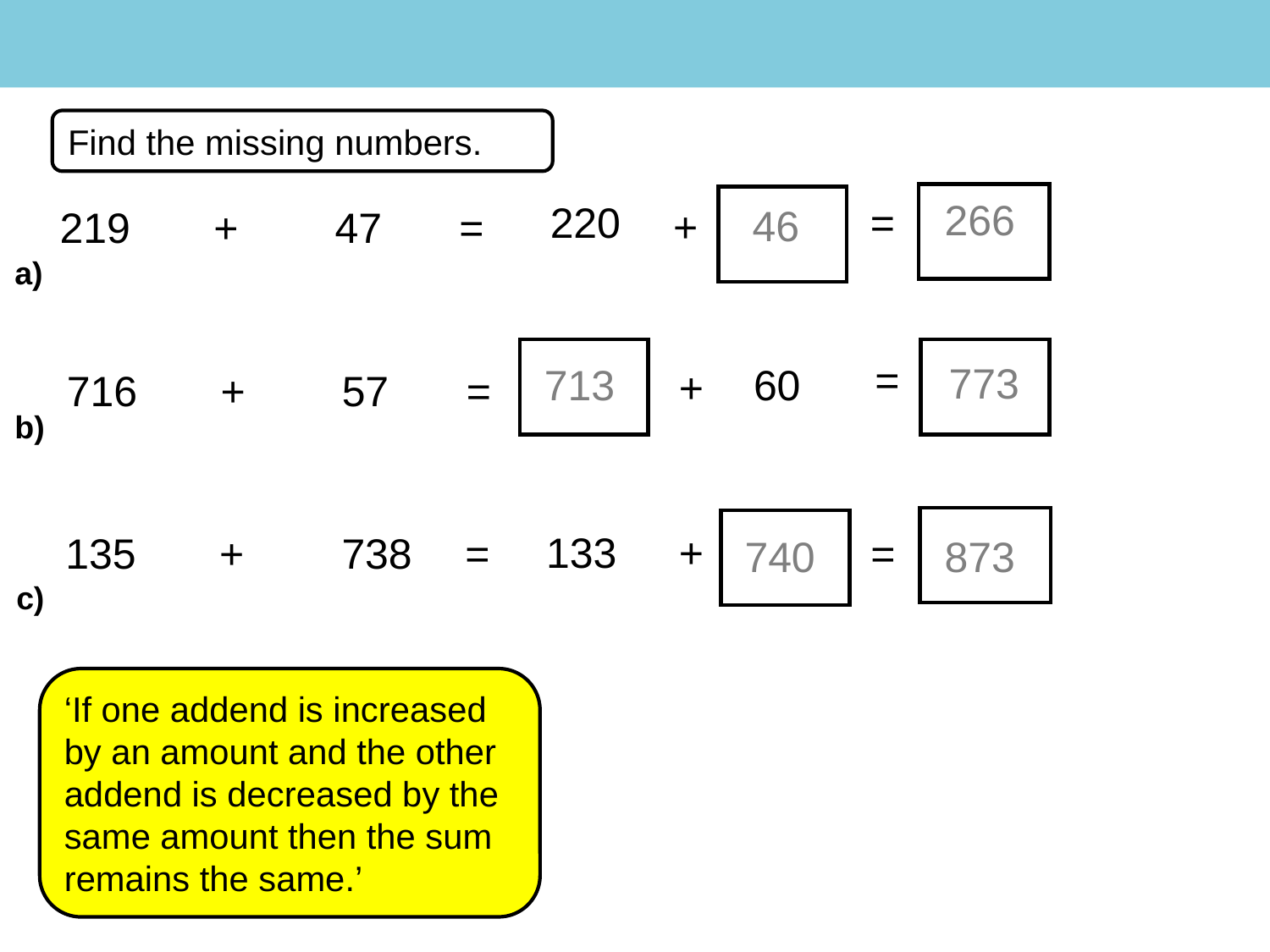

Find the missing numbers.

266
220
=
46
+
219
+
47
=
a)

=
773
713
60
+
716
+
57
=
b)

133
+
738
=
135
+
=
740
873
c)
‘If one addend is increased by an amount and the other addend is decreased by the same amount then the sum remains the same.’